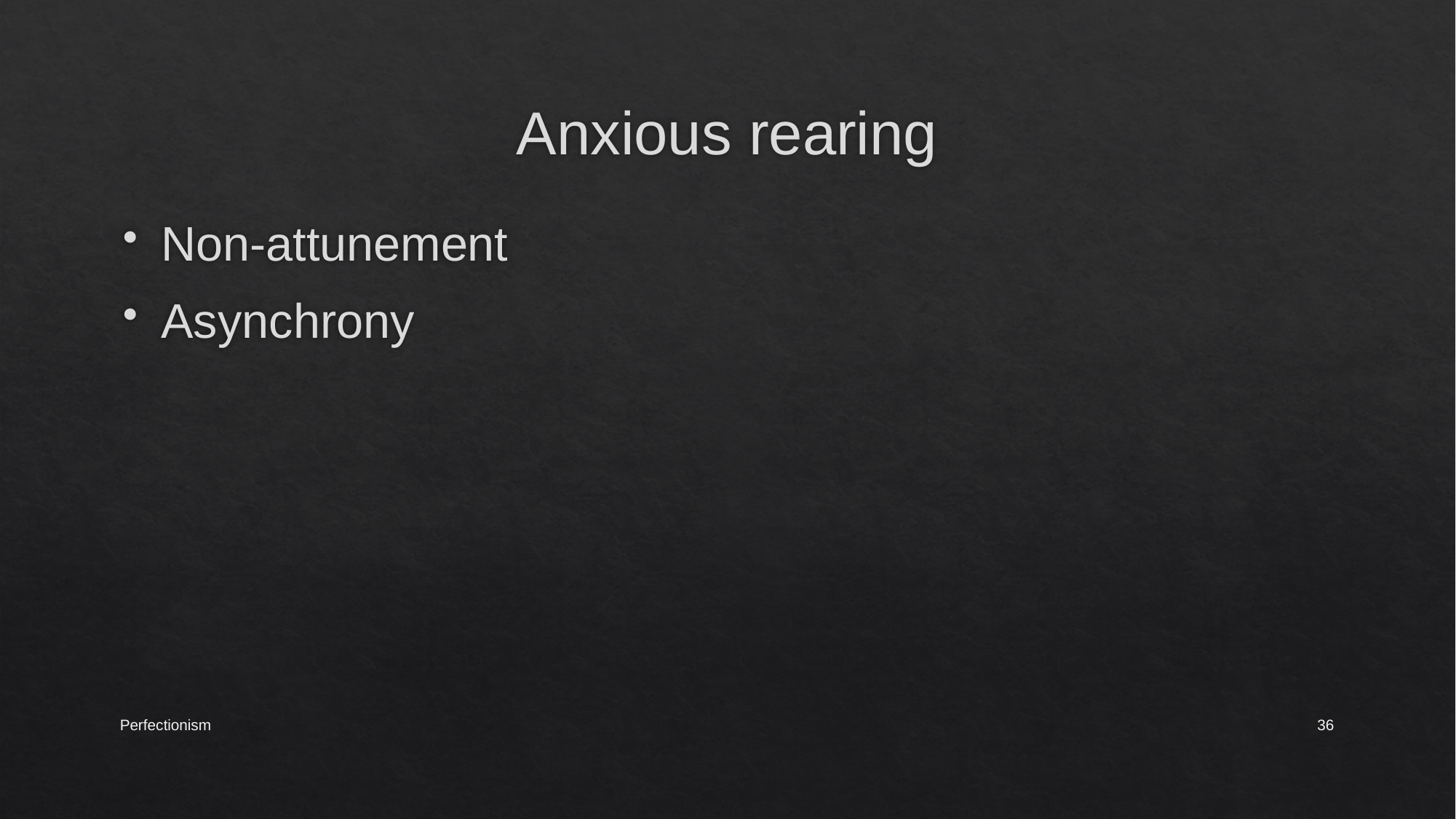

# Anxious rearing
Non-attunement
Asynchrony

Perfectionism
36